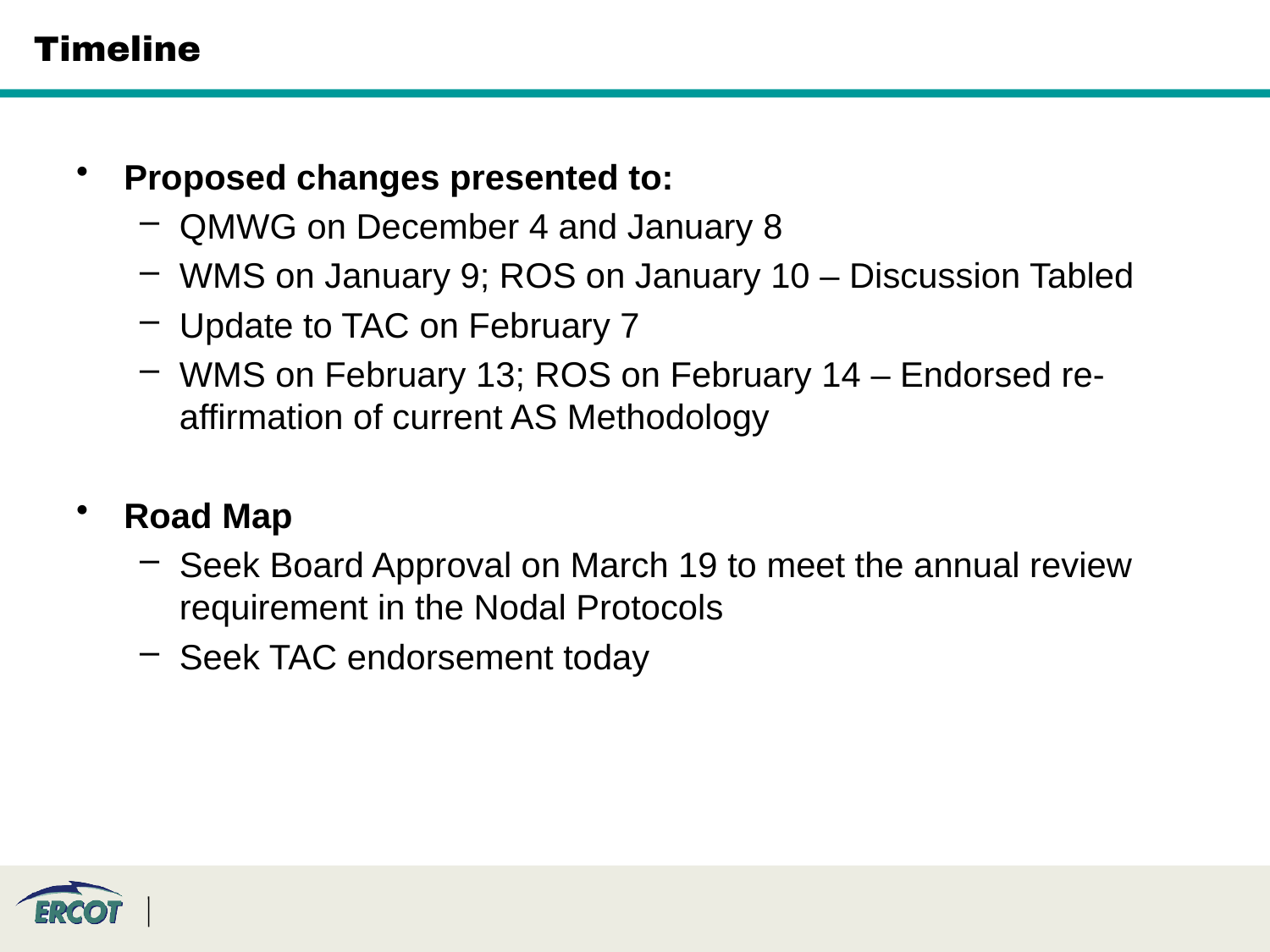

# Timeline
Proposed changes presented to:
QMWG on December 4 and January 8
WMS on January 9; ROS on January 10 – Discussion Tabled
Update to TAC on February 7
WMS on February 13; ROS on February 14 – Endorsed re-affirmation of current AS Methodology

Road Map
Seek Board Approval on March 19 to meet the annual review requirement in the Nodal Protocols
Seek TAC endorsement today